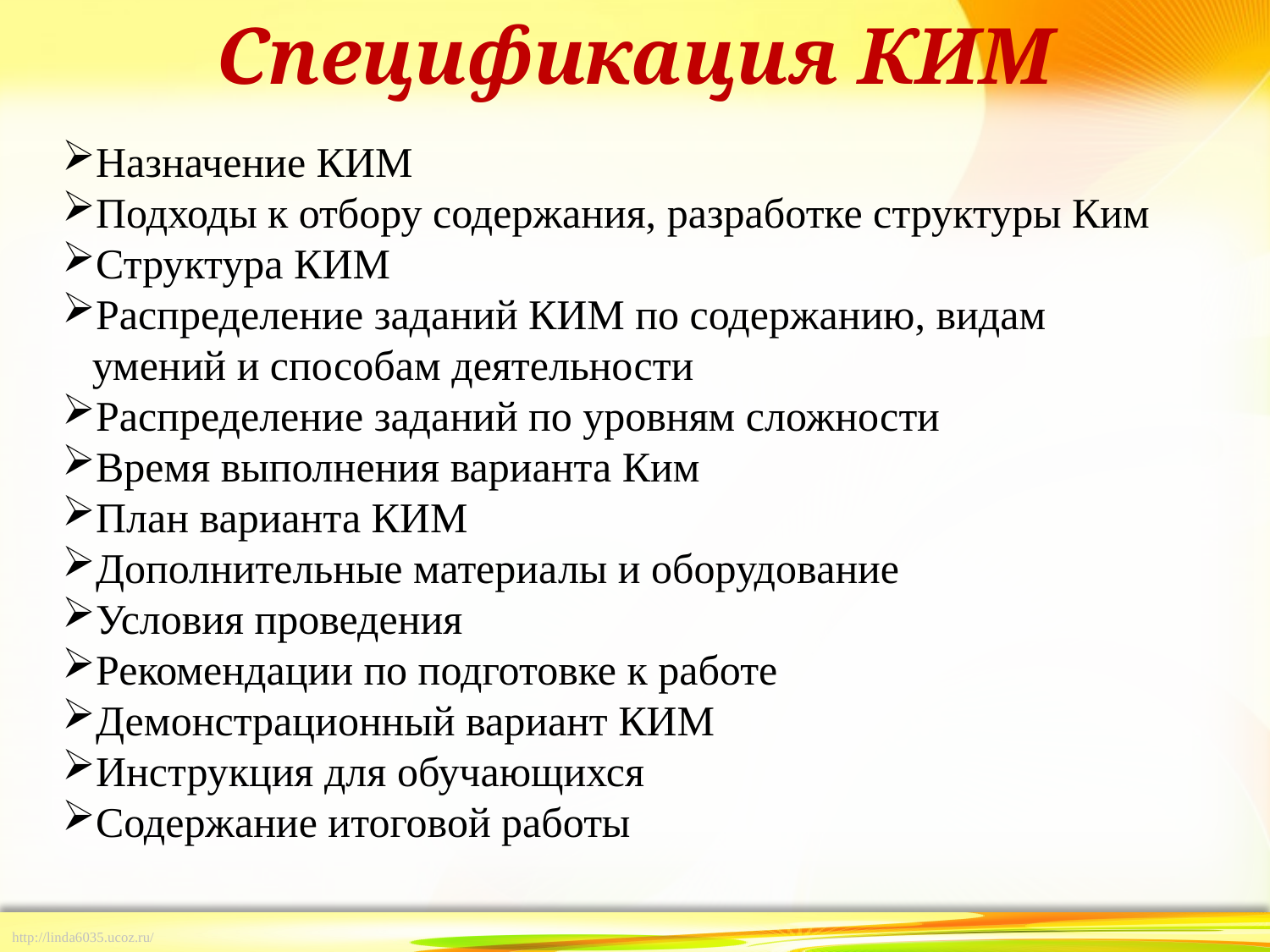

Спецификация КИМ
Назначение КИМ
Подходы к отбору содержания, разработке структуры Ким
Структура КИМ
Распределение заданий КИМ по содержанию, видам умений и способам деятельности
Распределение заданий по уровням сложности
Время выполнения варианта Ким
План варианта КИМ
Дополнительные материалы и оборудование
Условия проведения
Рекомендации по подготовке к работе
Демонстрационный вариант КИМ
Инструкция для обучающихся
Содержание итоговой работы